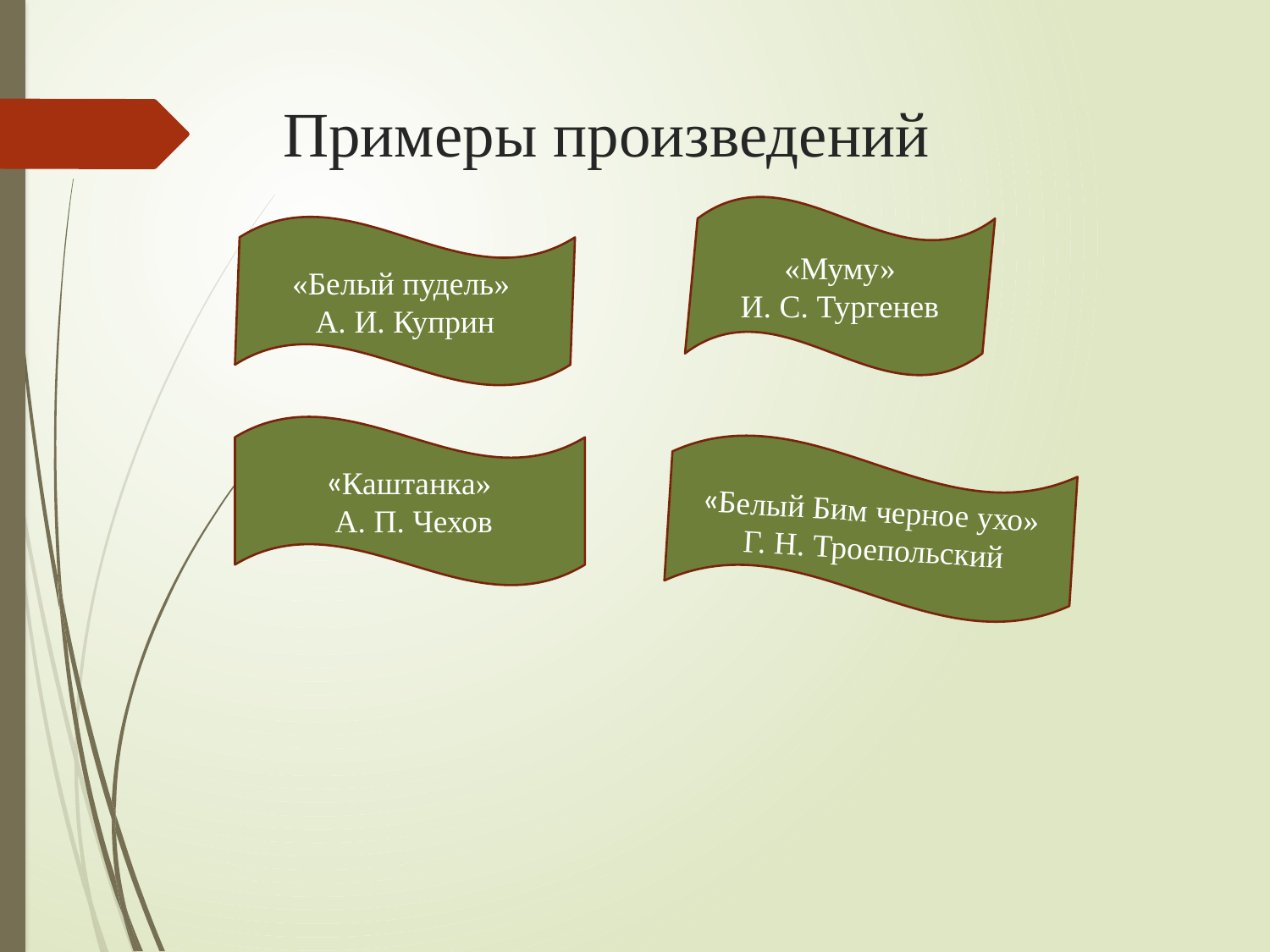

# Примеры произведений
«Муму»
 И. С. Тургенев
«Белый пудель»
А. И. Куприн

«Каштанка»
 А. П. Чехов
«Белый Бим черное ухо»
 Г. Н. Троепольский